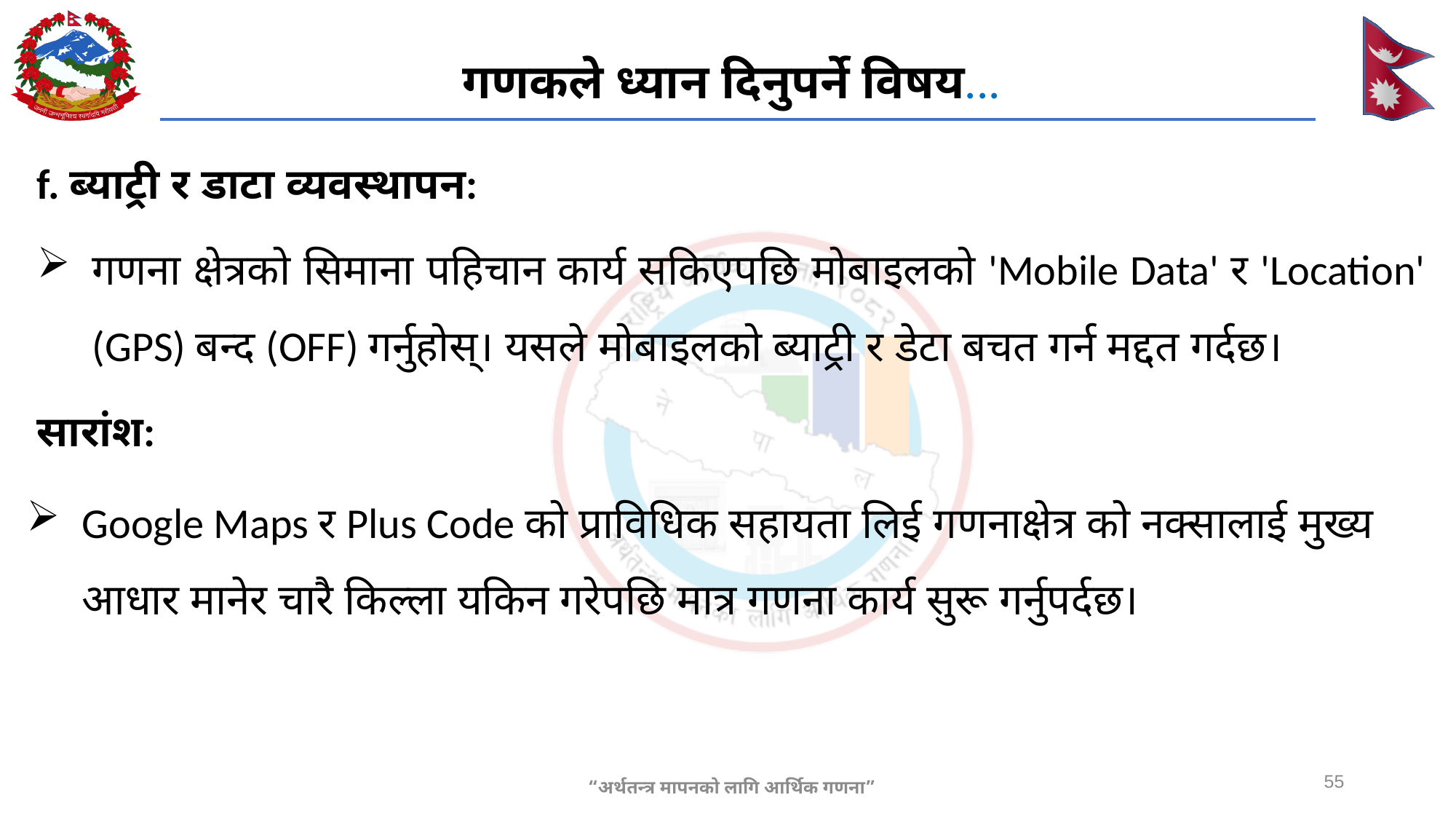

गणकले ध्यान दिनुपर्ने विषय...
#
f. ब्याट्री र डाटा व्यवस्थापन:
गणना क्षेत्रको सिमाना पहिचान कार्य सकिएपछि मोबाइलको 'Mobile Data' र 'Location' (GPS) बन्द (OFF) गर्नुहोस्। यसले मोबाइलको ब्याट्री र डेटा बचत गर्न मद्दत गर्दछ।
सारांश:
Google Maps र Plus Code को प्राविधिक सहायता लिई गणनाक्षेत्र को नक्सालाई मुख्य आधार मानेर चारै किल्ला यकिन गरेपछि मात्र गणना कार्य सुरू गर्नुपर्दछ।

55
“अर्थतन्त्र मापनको लागि आर्थिक गणना”